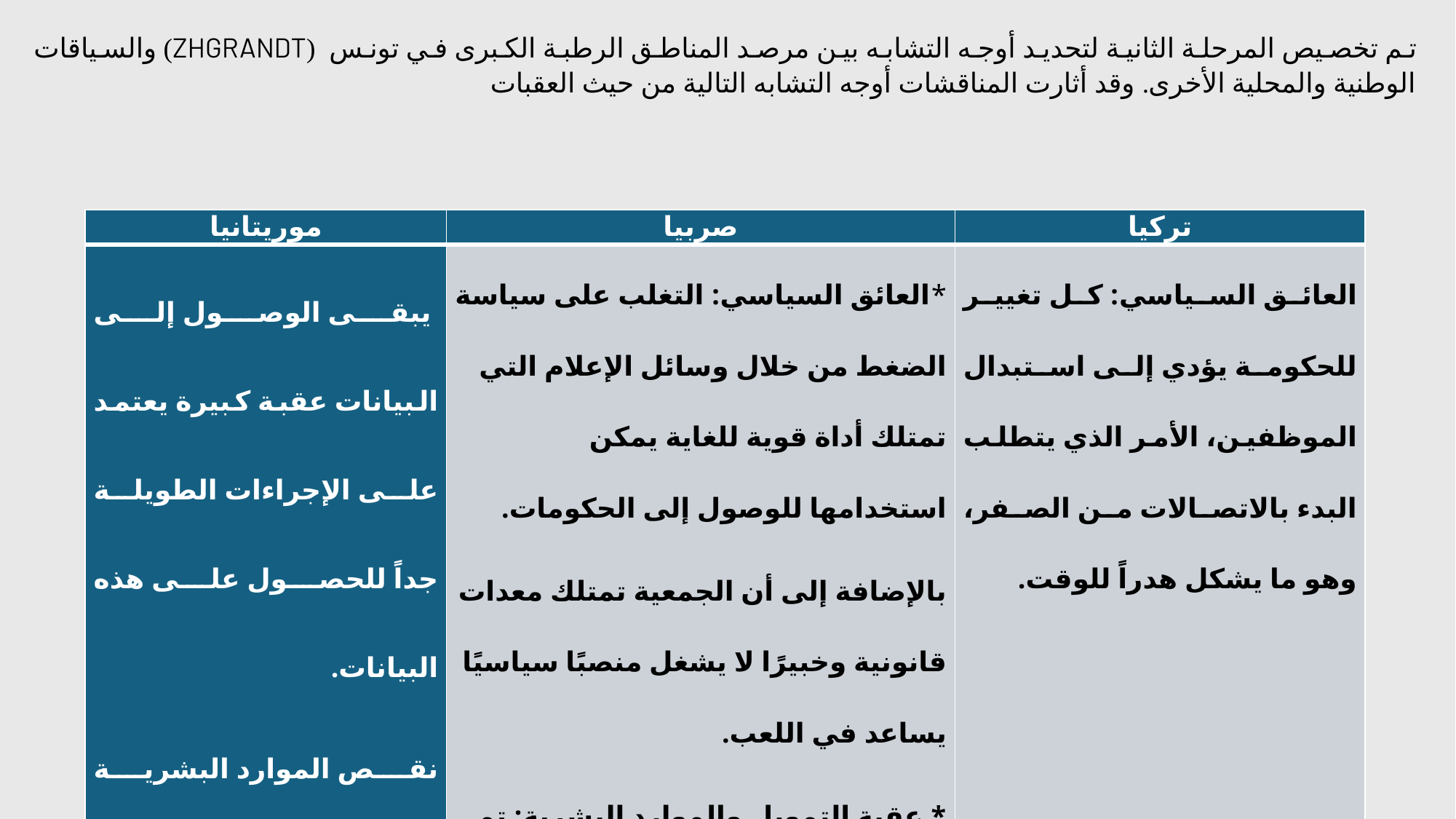

تم تخصيص المرحلة الثانية لتحديد أوجه التشابه بين مرصد المناطق الرطبة الكبرى في تونس  (ZHGRANDT) والسياقات الوطنية والمحلية الأخرى. وقد أثارت المناقشات أوجه التشابه التالية من حيث العقبات
| موريتانيا | صربيا | تركيا |
| --- | --- | --- |
| يبقى الوصول إلى البيانات عقبة كبيرة يعتمد على الإجراءات الطويلة جداً للحصول على هذه البيانات. نقص الموارد البشرية والمالية.\*\* | \*العائق السياسي: التغلب على سياسة الضغط من خلال وسائل الإعلام التي تمتلك أداة قوية للغاية يمكن استخدامها للوصول إلى الحكومات. بالإضافة إلى أن الجمعية تمتلك معدات قانونية وخبيرًا لا يشغل منصبًا سياسيًا يساعد في اللعب. \* عقبة التمويل والموارد البشرية: تم التغلب على هذا الوضع بفضل مونتاج المشاريع والبحث عن الشؤون المالية. | العائق السياسي: كل تغيير للحكومة يؤدي إلى استبدال الموظفين، الأمر الذي يتطلب البدء بالاتصالات من الصفر، وهو ما يشكل هدراً للوقت. |